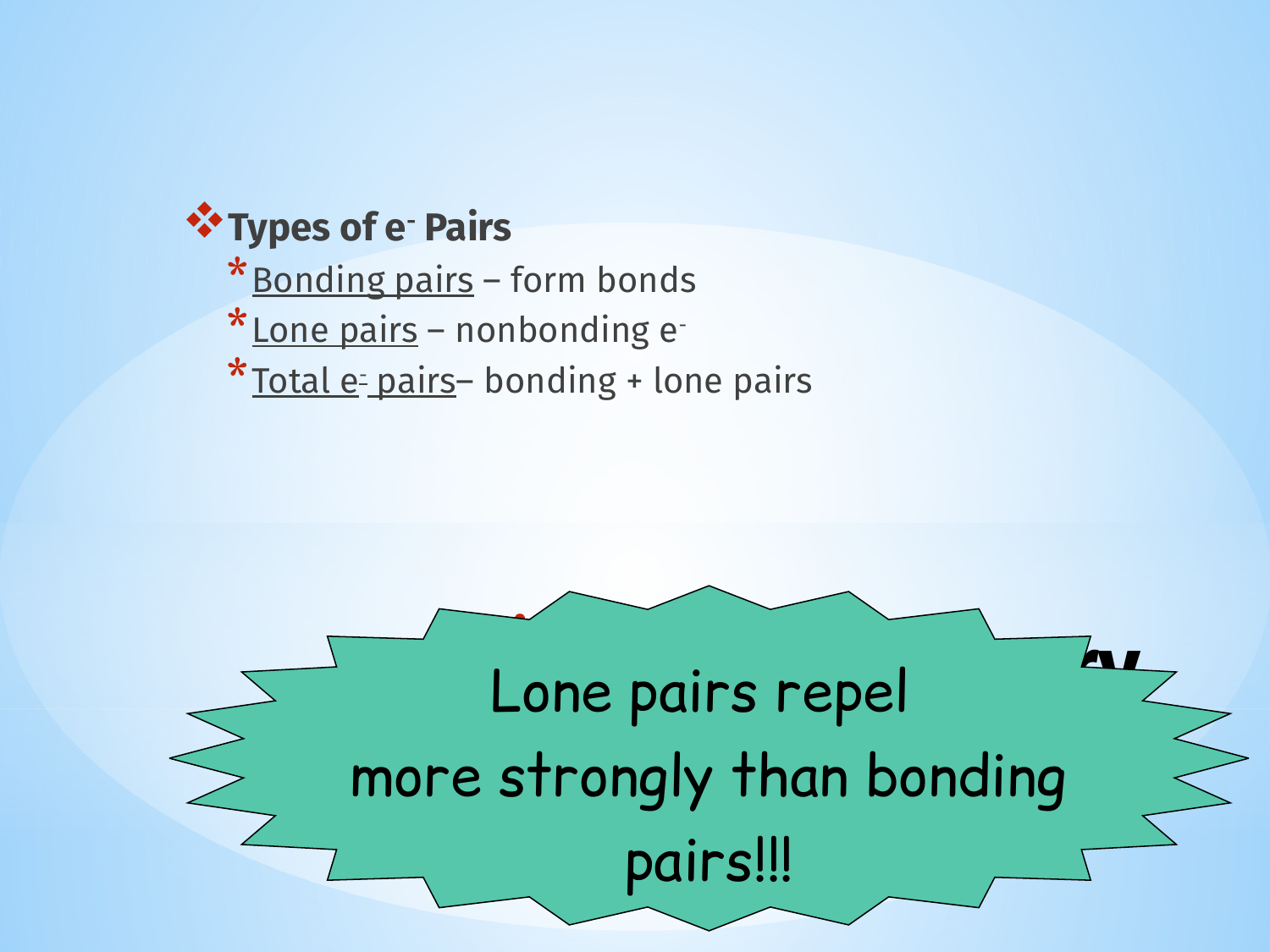

Types of e- Pairs
Bonding pairs – form bonds
Lone pairs – nonbonding e-
Total e- pairs– bonding + lone pairs

Lone pairs repel
more strongly than bonding pairs!!!
# A. VSEPR Theory